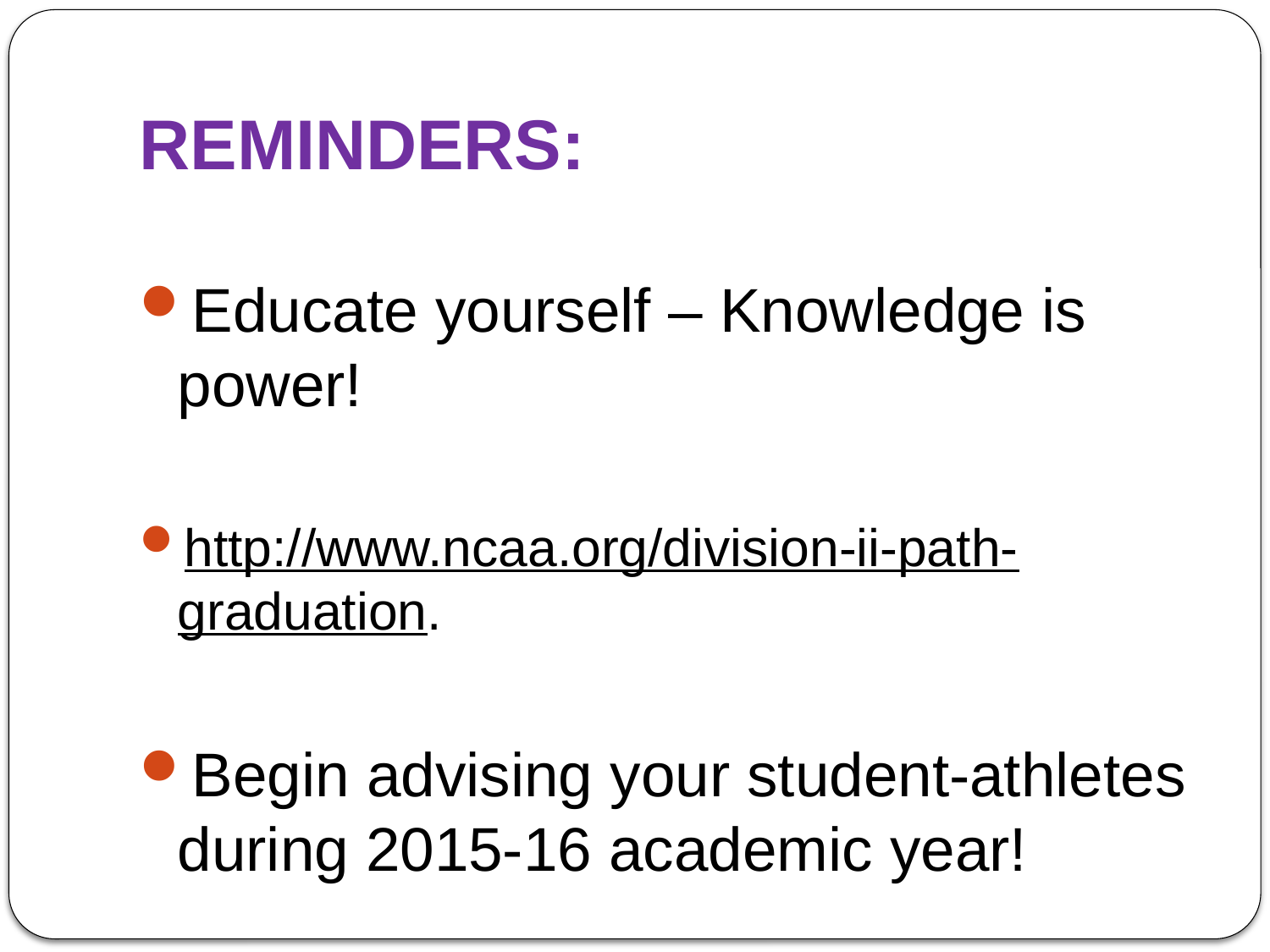

# REMINDERS:
Educate yourself – Knowledge is power!

http://www.ncaa.org/division-ii-path-graduation.

Begin advising your student-athletes during 2015-16 academic year!